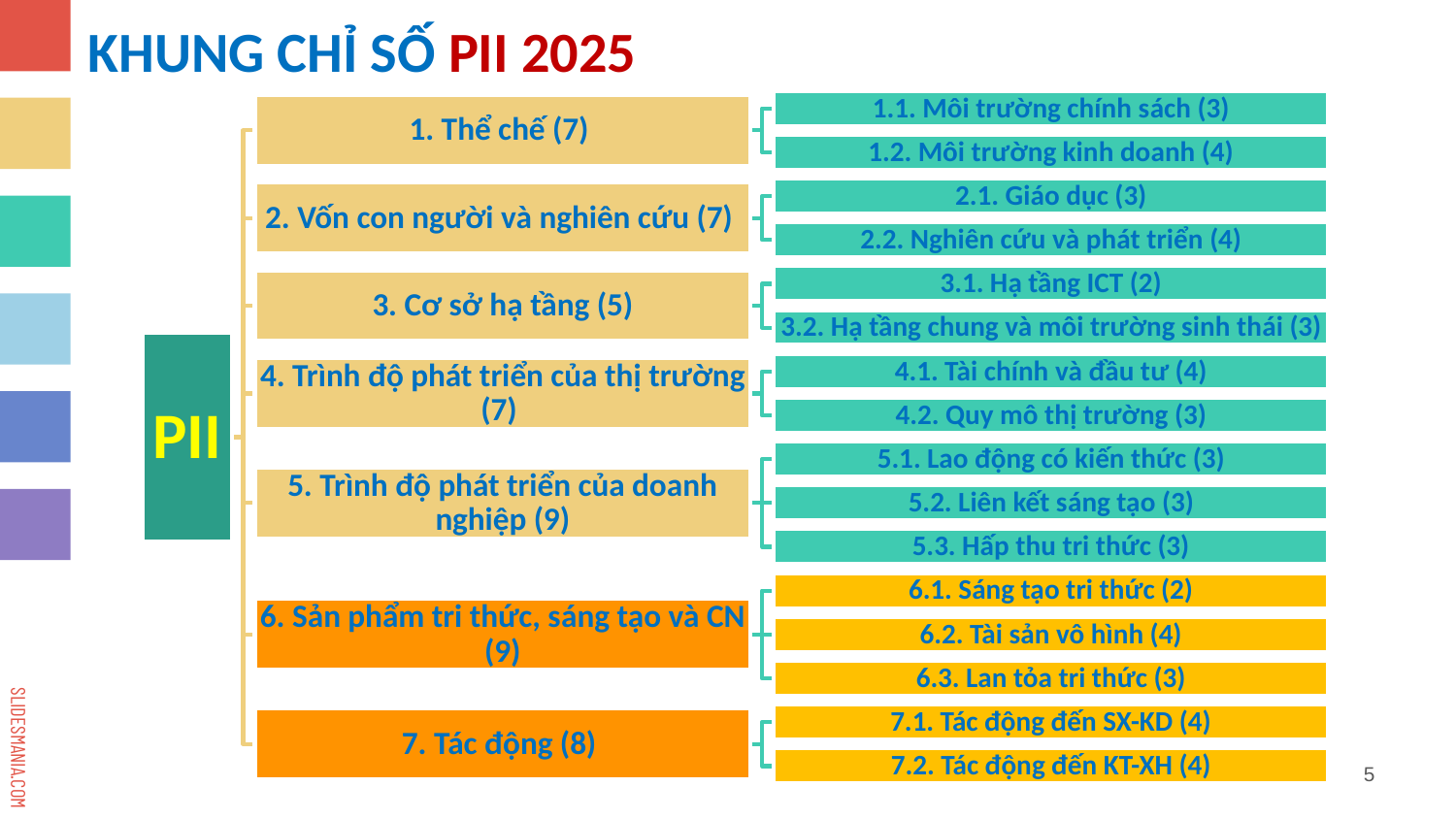

# KHUNG CHỈ SỐ Pii 2025

PII
1. Thể chế (7)
1.1. Môi trường chính sách (3)
1.2. Môi trường kinh doanh (4)
2. Vốn con người và nghiên cứu (7)
2.1. Giáo dục (3)
2.2. Nghiên cứu và phát triển (4)
3. Cơ sở hạ tầng (5)
3.1. Hạ tầng ICT (2)
3.2. Hạ tầng chung và môi trường sinh thái (3)
4. Trình độ phát triển của thị trường (7)
4.1. Tài chính và đầu tư (4)
4.2. Quy mô thị trường (3)
5. Trình độ phát triển của doanh nghiệp (9)
5.1. Lao động có kiến thức (3)
5.2. Liên kết sáng tạo (3)
5.3. Hấp thu tri thức (3)
6. Sản phẩm tri thức, sáng tạo và CN (9)
6.1. Sáng tạo tri thức (2)
6.2. Tài sản vô hình (4)
6.3. Lan tỏa tri thức (3)
7. Tác động (8)
7.1. Tác động đến SX-KD (4)
7.2. Tác động đến KT-XH (4)
5